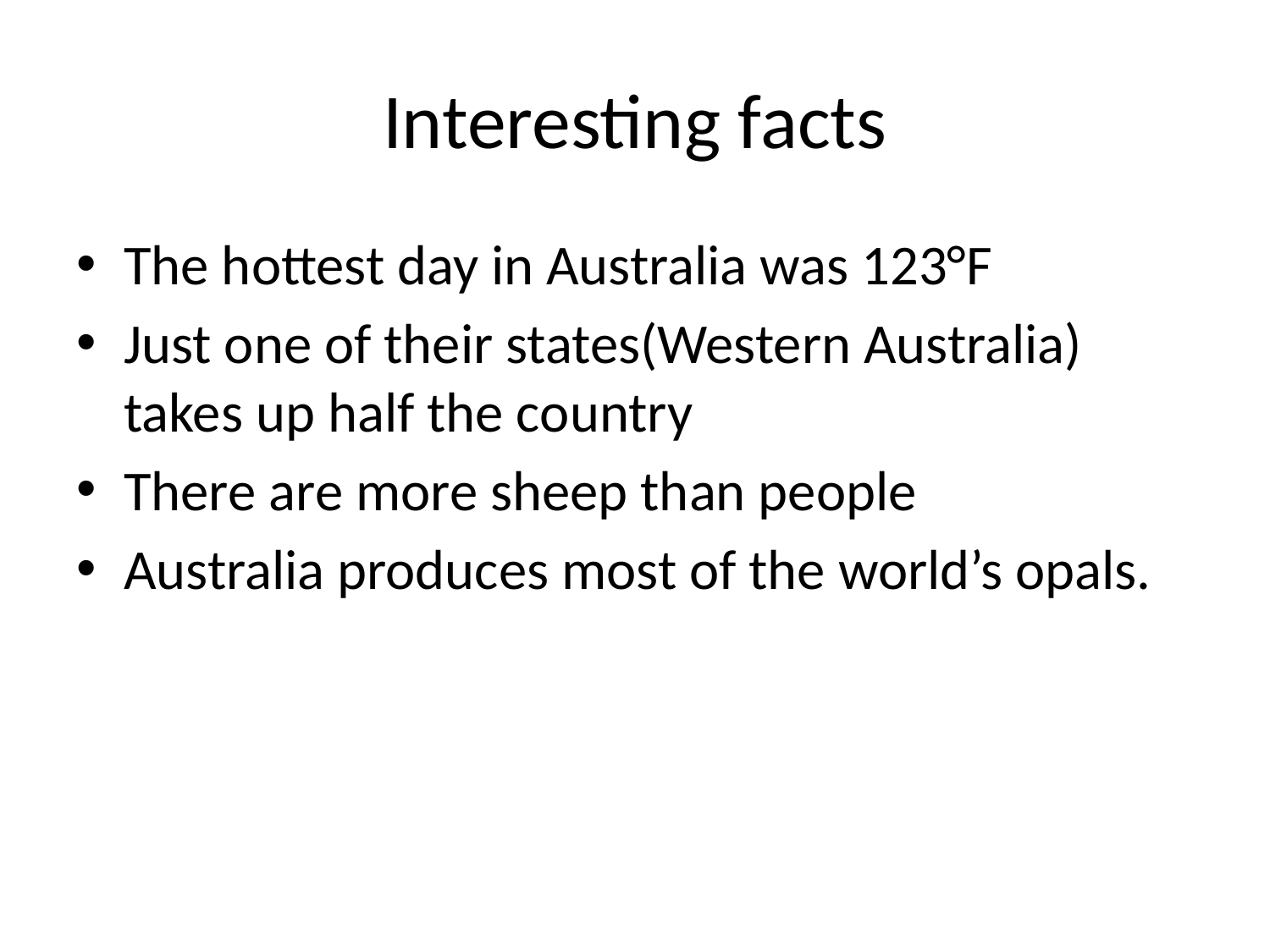

# Interesting facts
The hottest day in Australia was 123°F
Just one of their states(Western Australia) takes up half the country
There are more sheep than people
Australia produces most of the world’s opals.